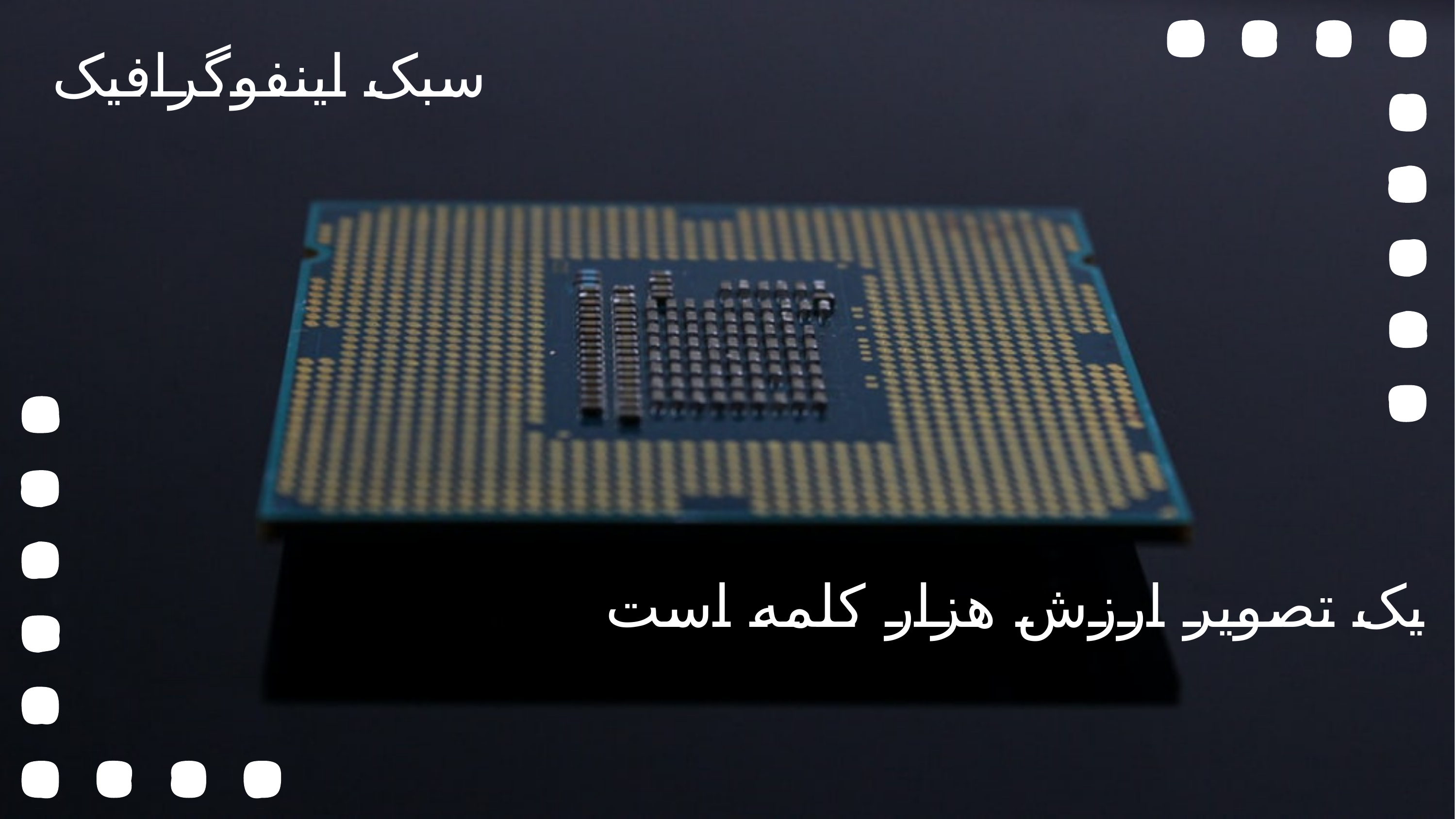

سبک اینفوگرافیک

یک تصویر ارزش هزار کلمه است